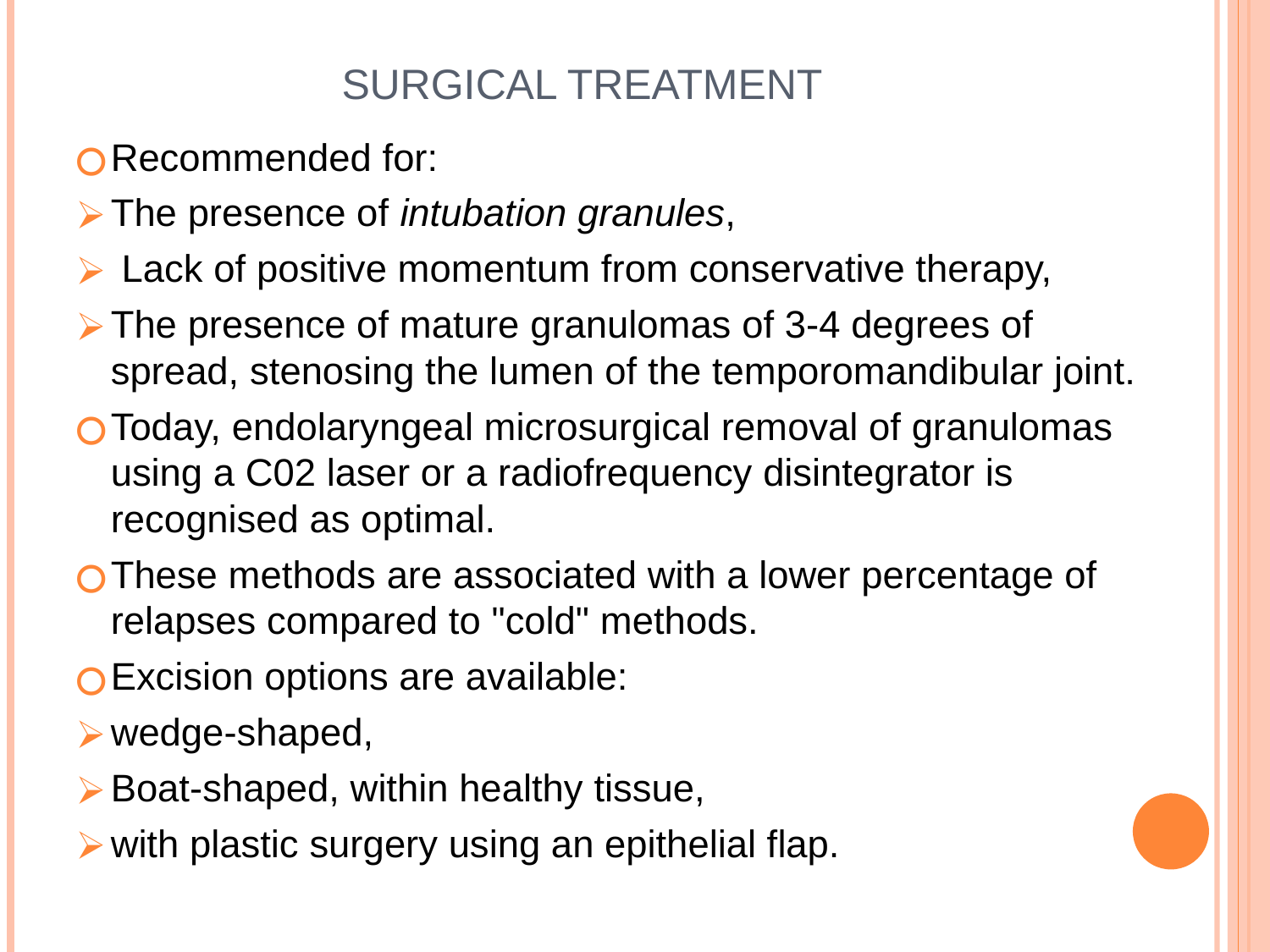

# Surgical treatment
Recommended for:
The presence of intubation granules,
 Lack of positive momentum from conservative therapy,
The presence of mature granulomas of 3-4 degrees of spread, stenosing the lumen of the temporomandibular joint.
Today, endolaryngeal microsurgical removal of granulomas using a C02 laser or a radiofrequency disintegrator is recognised as optimal.
These methods are associated with a lower percentage of relapses compared to "cold" methods.
Excision options are available:
wedge-shaped,
Boat-shaped, within healthy tissue,
with plastic surgery using an epithelial flap.